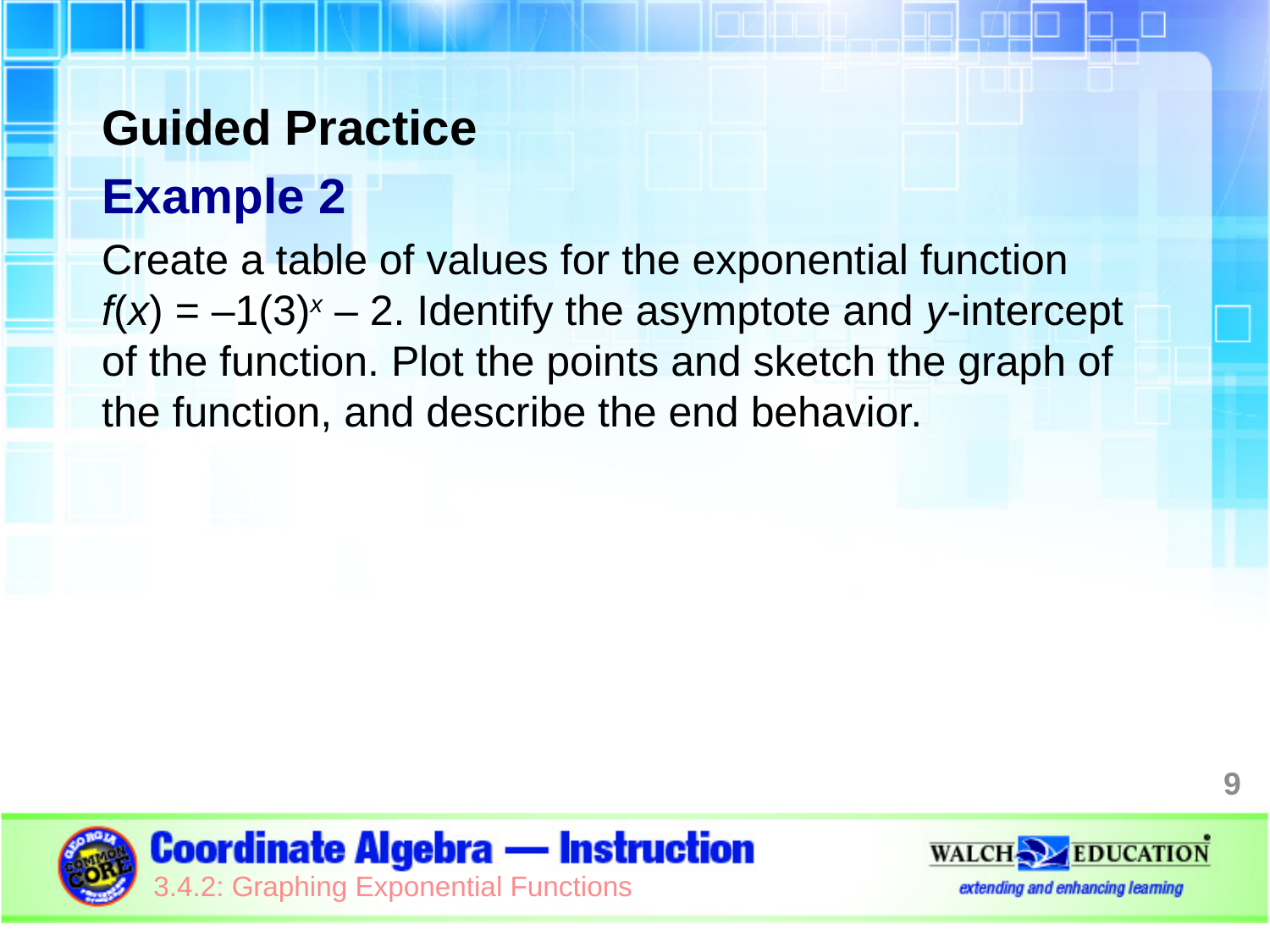

Guided Practice
Example 2
Create a table of values for the exponential function
f(x) = –1(3)x – 2. Identify the asymptote and y-intercept of the function. Plot the points and sketch the graph of the function, and describe the end behavior.

9
3.4.2: Graphing Exponential Functions